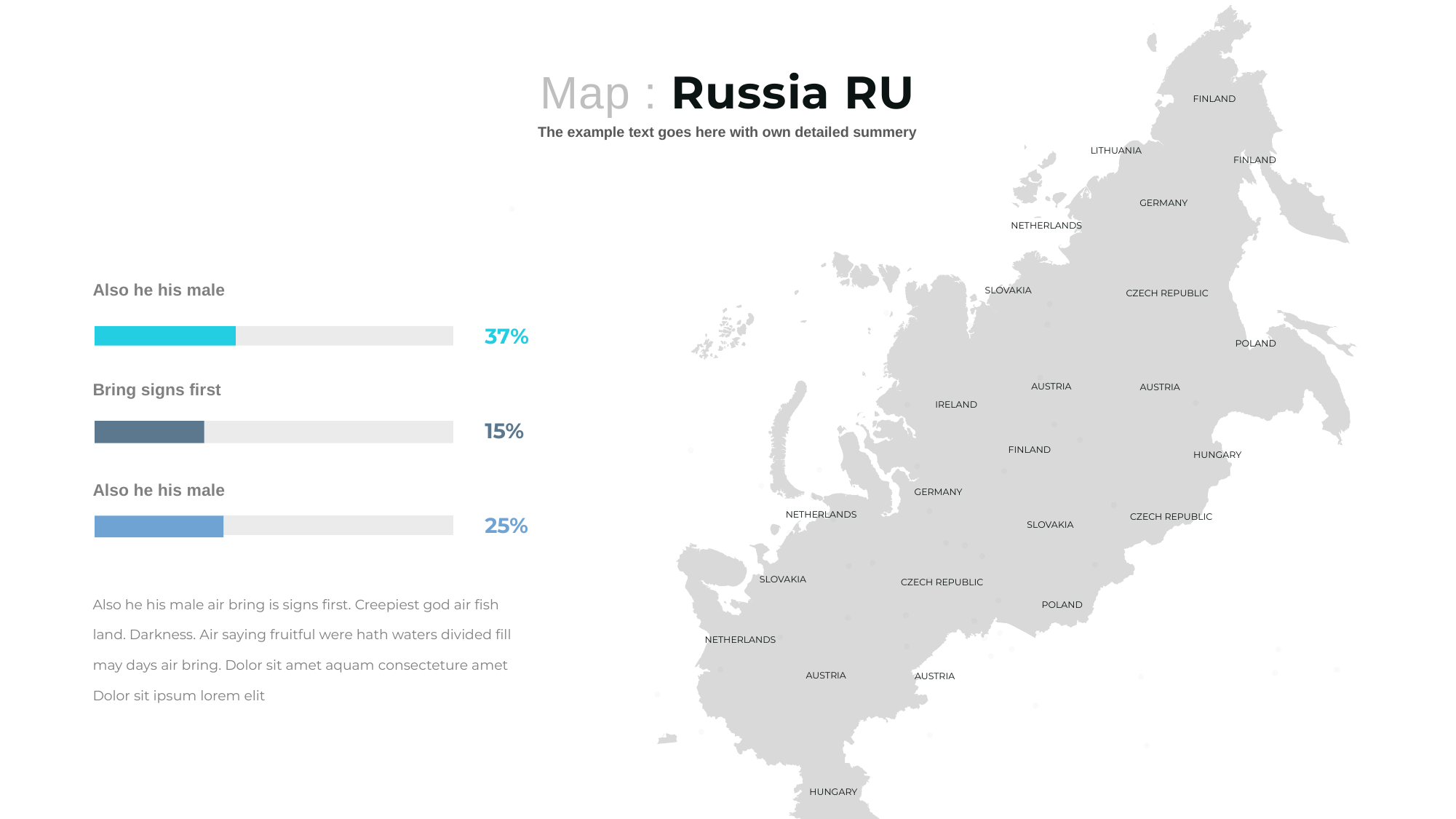

Map : Russia RU
FINLAND
The example text goes here with own detailed summery
LITHUANIA
FINLAND

GERMANY

NETHERLANDS
Also he his male
SLOVAKIA
CZECH REPUBLIC
37%

POLAND
Bring signs first
AUSTRIA
AUSTRIA
IRELAND
15%

FINLAND
HUNGARY
Also he his male
GERMANY
NETHERLANDS
25%
CZECH REPUBLIC
SLOVAKIA

SLOVAKIA
CZECH REPUBLIC
Also he his male air bring is signs first. Creepiest god air fish land. Darkness. Air saying fruitful were hath waters divided fill may days air bring. Dolor sit amet aquam consecteture amet
Dolor sit ipsum lorem elit
POLAND
NETHERLANDS
AUSTRIA
AUSTRIA
HUNGARY